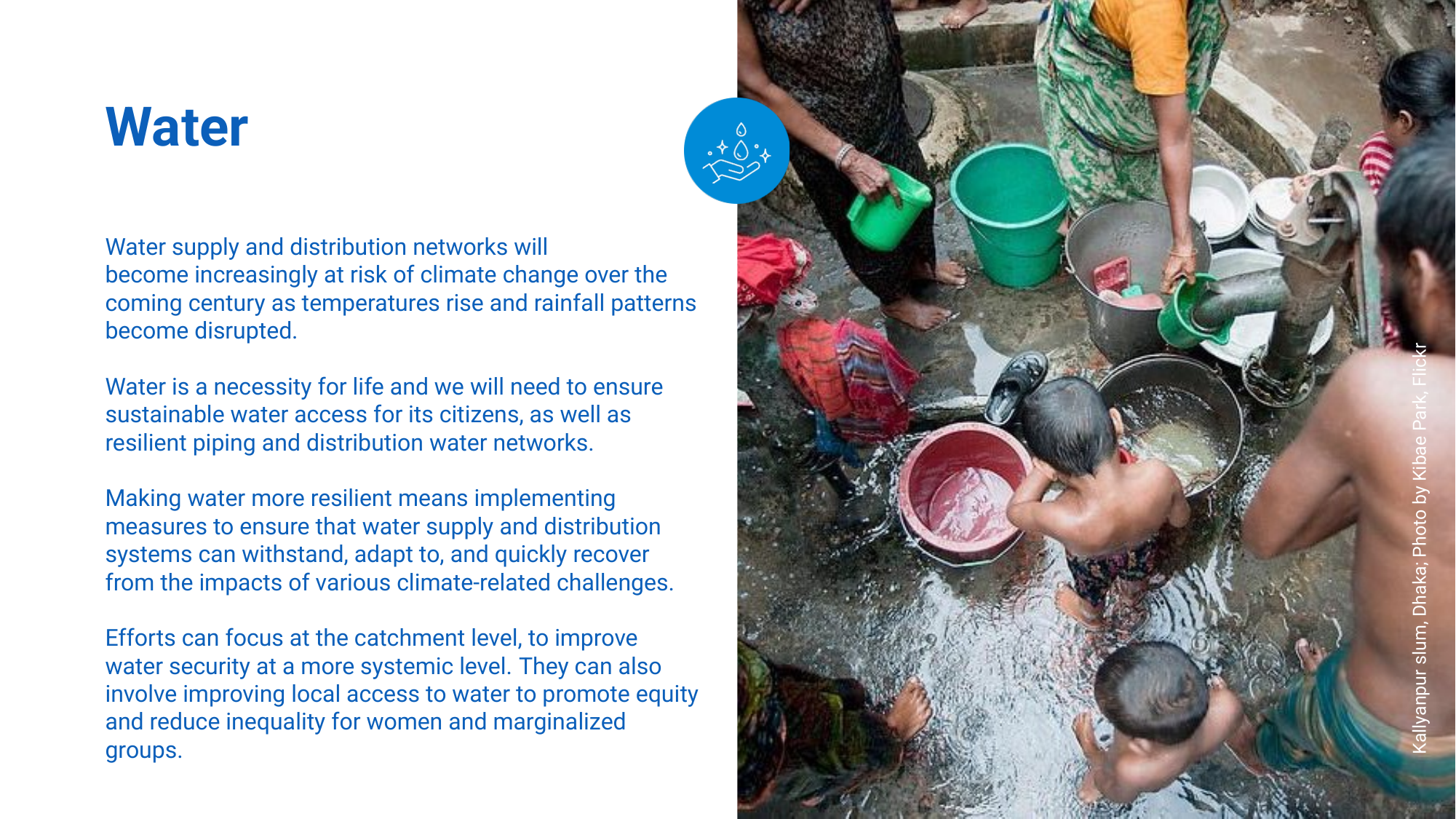

Water

Water supply and distribution networks will
become increasingly at risk of climate change over the coming century as temperatures rise and rainfall patterns become disrupted.

Water is a necessity for life and we will need to ensure sustainable water access for its citizens, as well as resilient piping and distribution water networks.

Making water more resilient means implementing measures to ensure that water supply and distribution systems can withstand, adapt to, and quickly recover from the impacts of various climate-related challenges.

Efforts can focus at the catchment level, to improve water security at a more systemic level. They can also involve improving local access to water to promote equity and reduce inequality for women and marginalized groups.
Kallyanpur slum, Dhaka; Photo by Kibae Park, Flickr
58